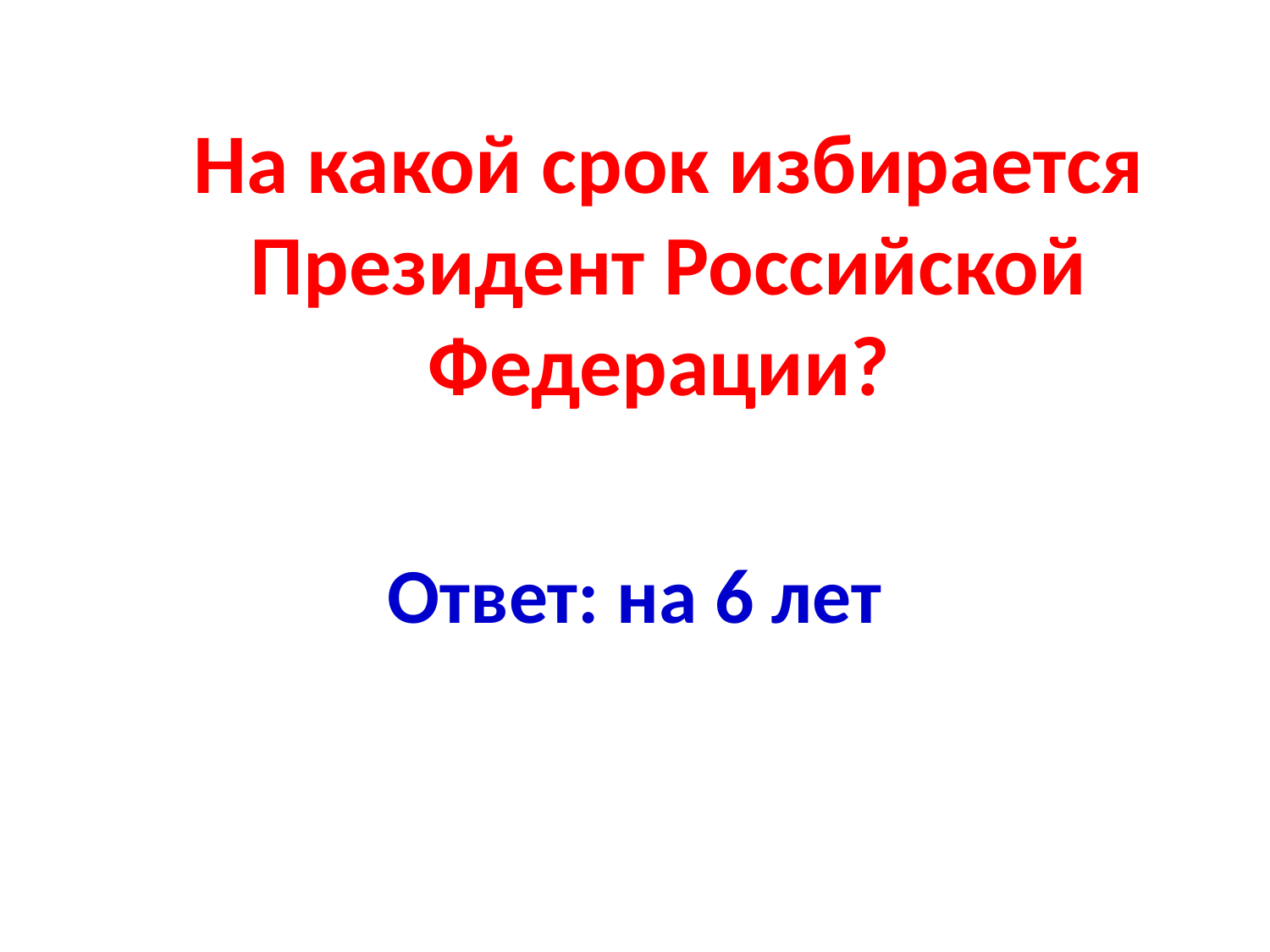

# На какой срок избирается Президент Российской Федерации?
Ответ: на 6 лет